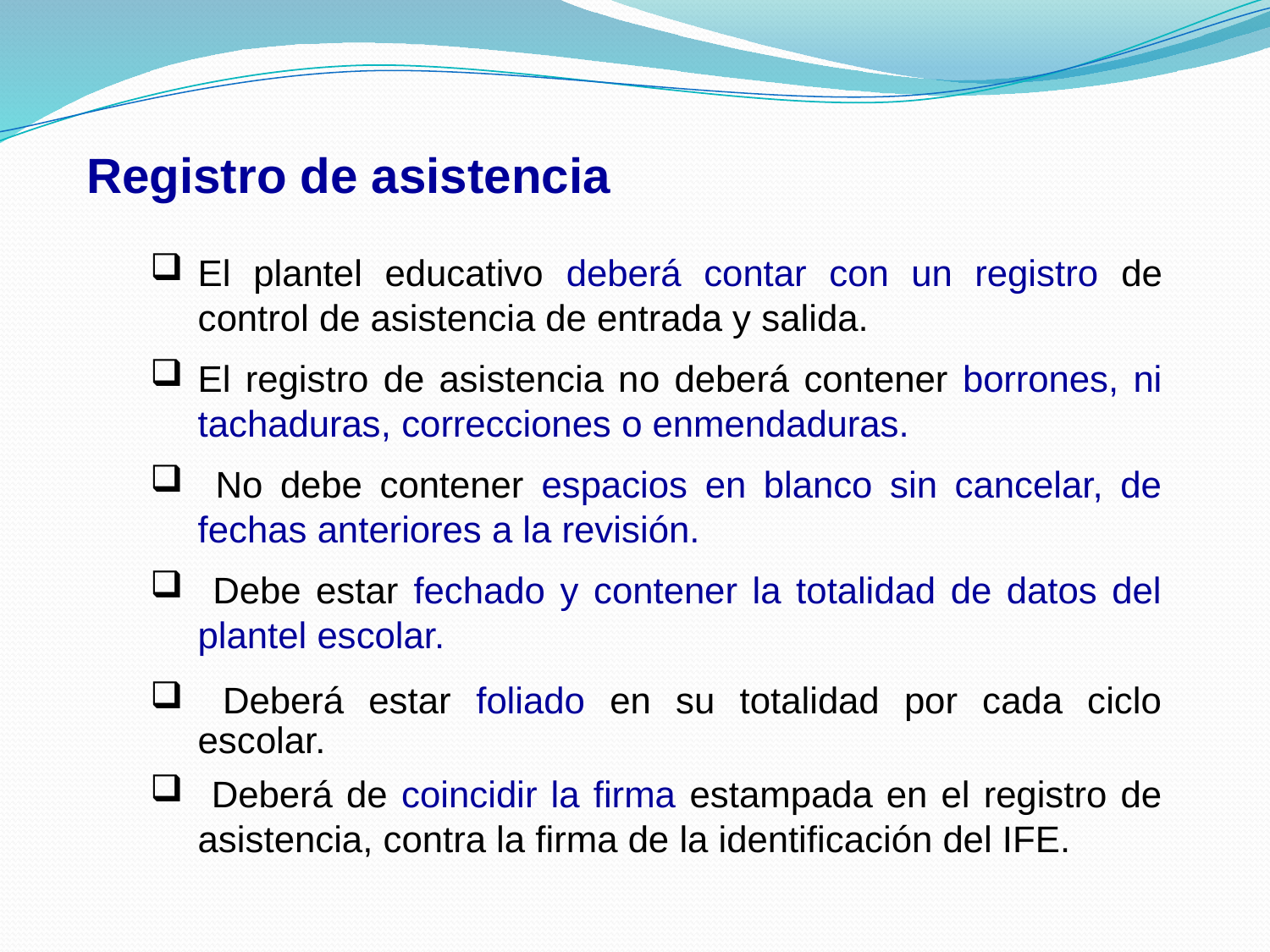

Registro de asistencia

El plantel educativo deberá contar con un registro de control de asistencia de entrada y salida.
El registro de asistencia no deberá contener borrones, ni tachaduras, correcciones o enmendaduras.
 No debe contener espacios en blanco sin cancelar, de fechas anteriores a la revisión.
 Debe estar fechado y contener la totalidad de datos del plantel escolar.
 Deberá estar foliado en su totalidad por cada ciclo escolar.
 Deberá de coincidir la firma estampada en el registro de asistencia, contra la firma de la identificación del IFE.